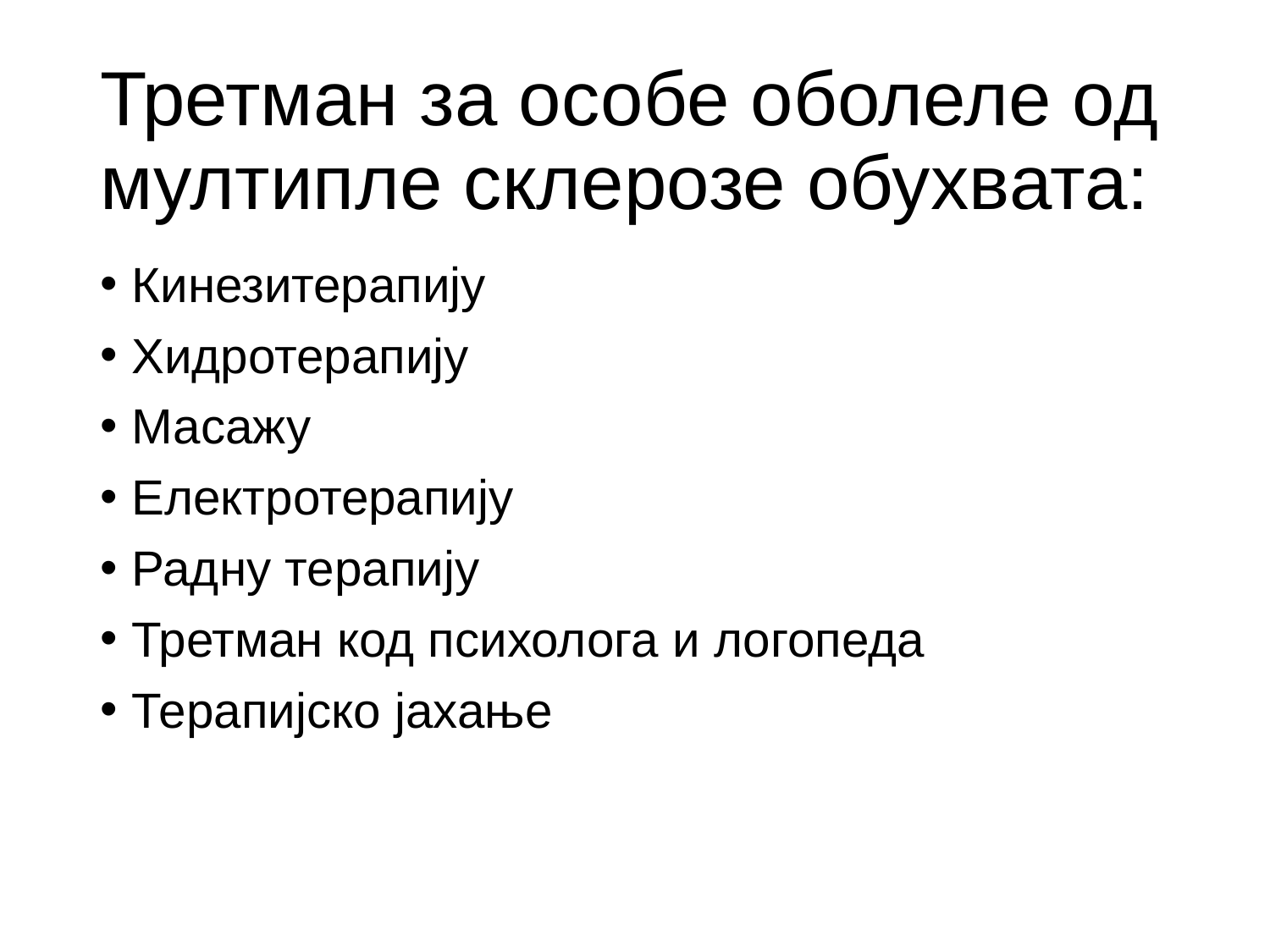

# Третман за особе оболеле од мултипле склерозе обухвата:
Кинезитерапију
Хидротерапију
Масажу
Електротерапију
Радну терапију
Третман код психолога и логопеда
Терапијско јахање